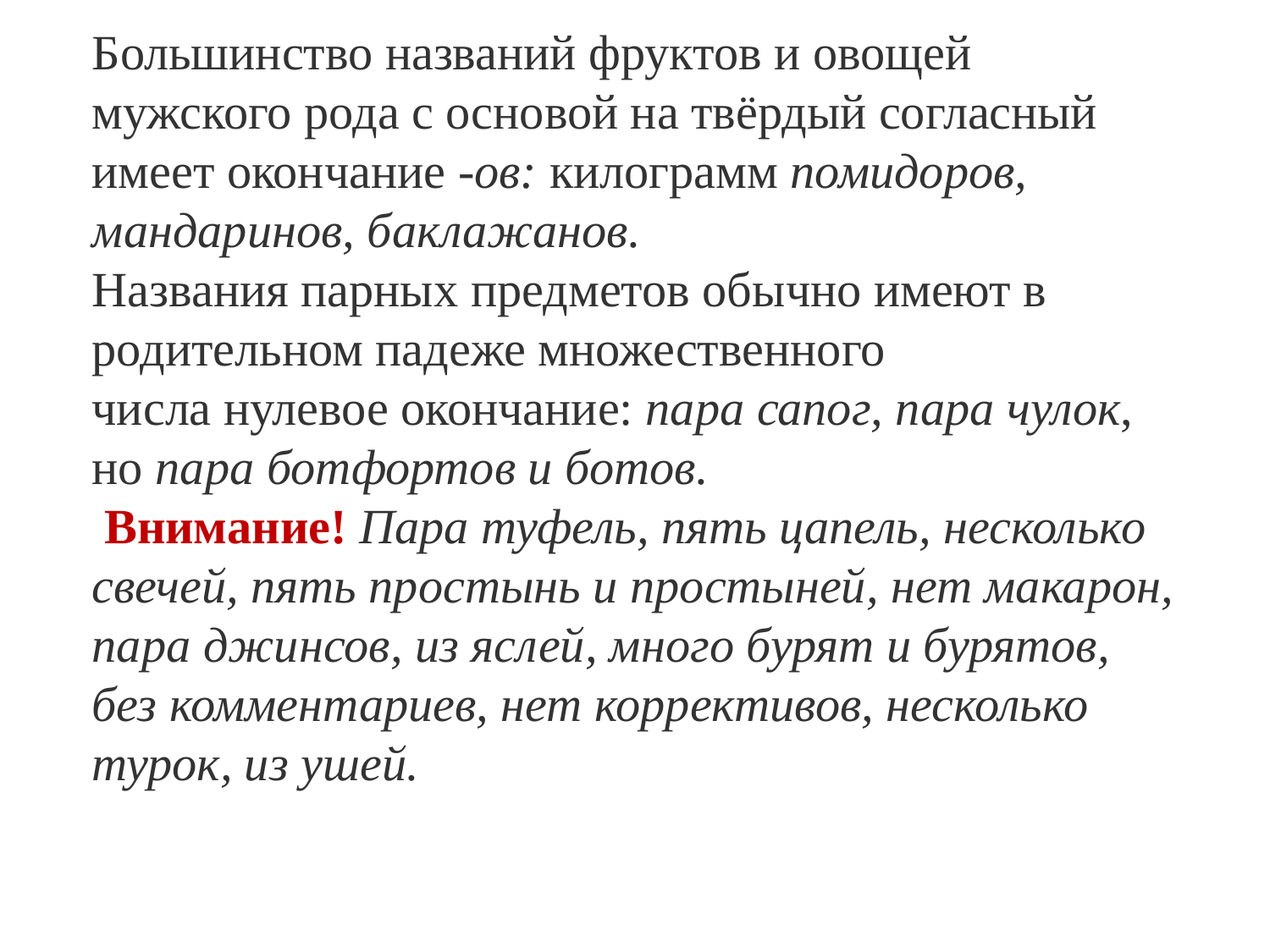

Большинство названий фруктов и овощей мужского рода с основой на твёрдый согласный имеет окончание -ов: килограмм помидоров, мандаринов, баклажанов.
Названия парных предметов обычно имеют в родительном падеже множественного числа нулевое окончание: пара сапог, пара чулок, но пара ботфортов и ботов.
 Внимание! Пара туфель, пять цапель, несколько свечей, пять простынь и простыней, нет макарон, пара джинсов, из яслей, много бурят и бурятов, без комментариев, нет коррективов, несколько турок, из ушей.